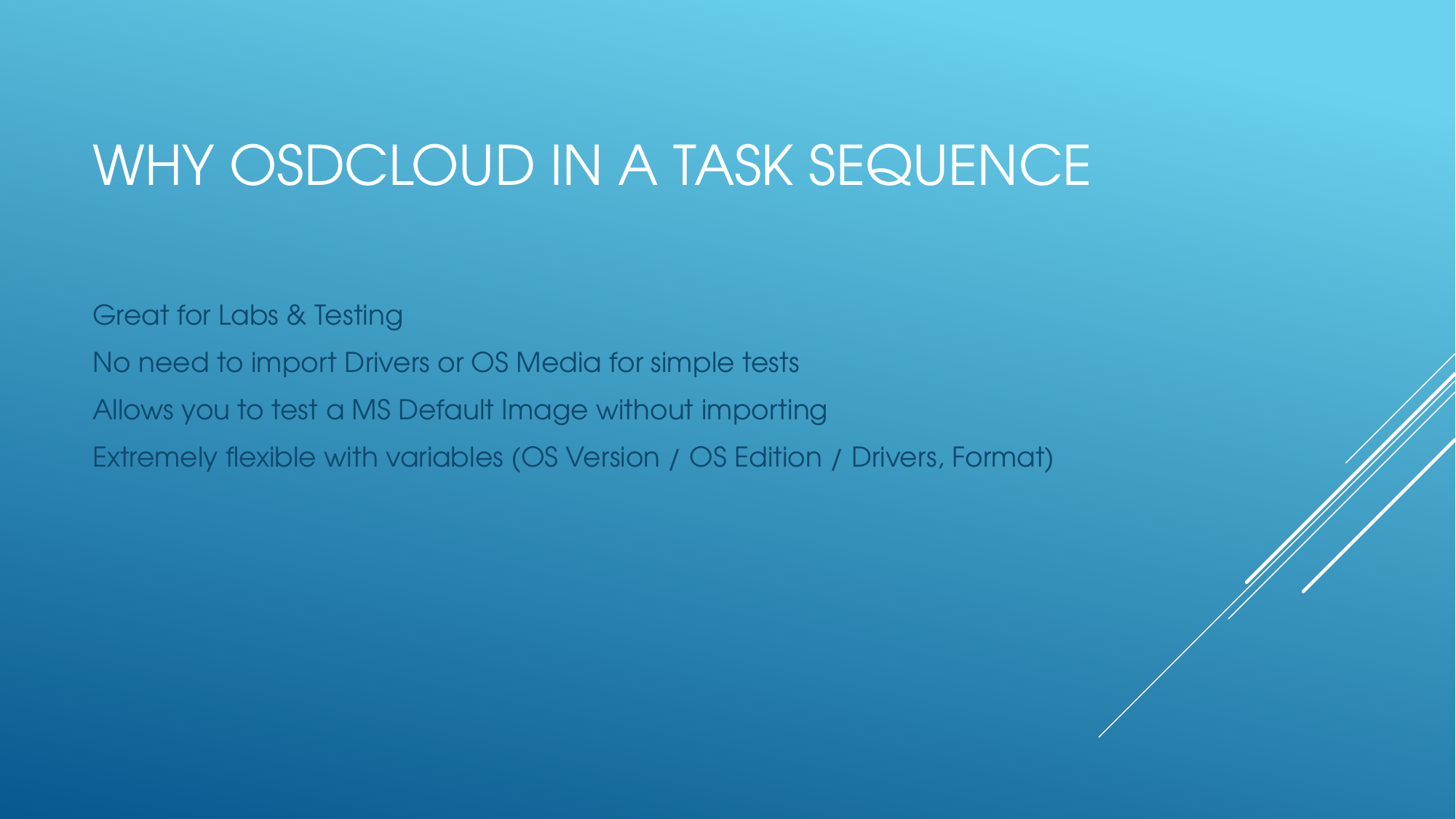

# Why OSDCloud in a Task Sequence
Great for Labs & Testing
No need to import Drivers or OS Media for simple tests
Allows you to test a MS Default Image without importing
Extremely flexible with variables (OS Version / OS Edition / Drivers, Format)